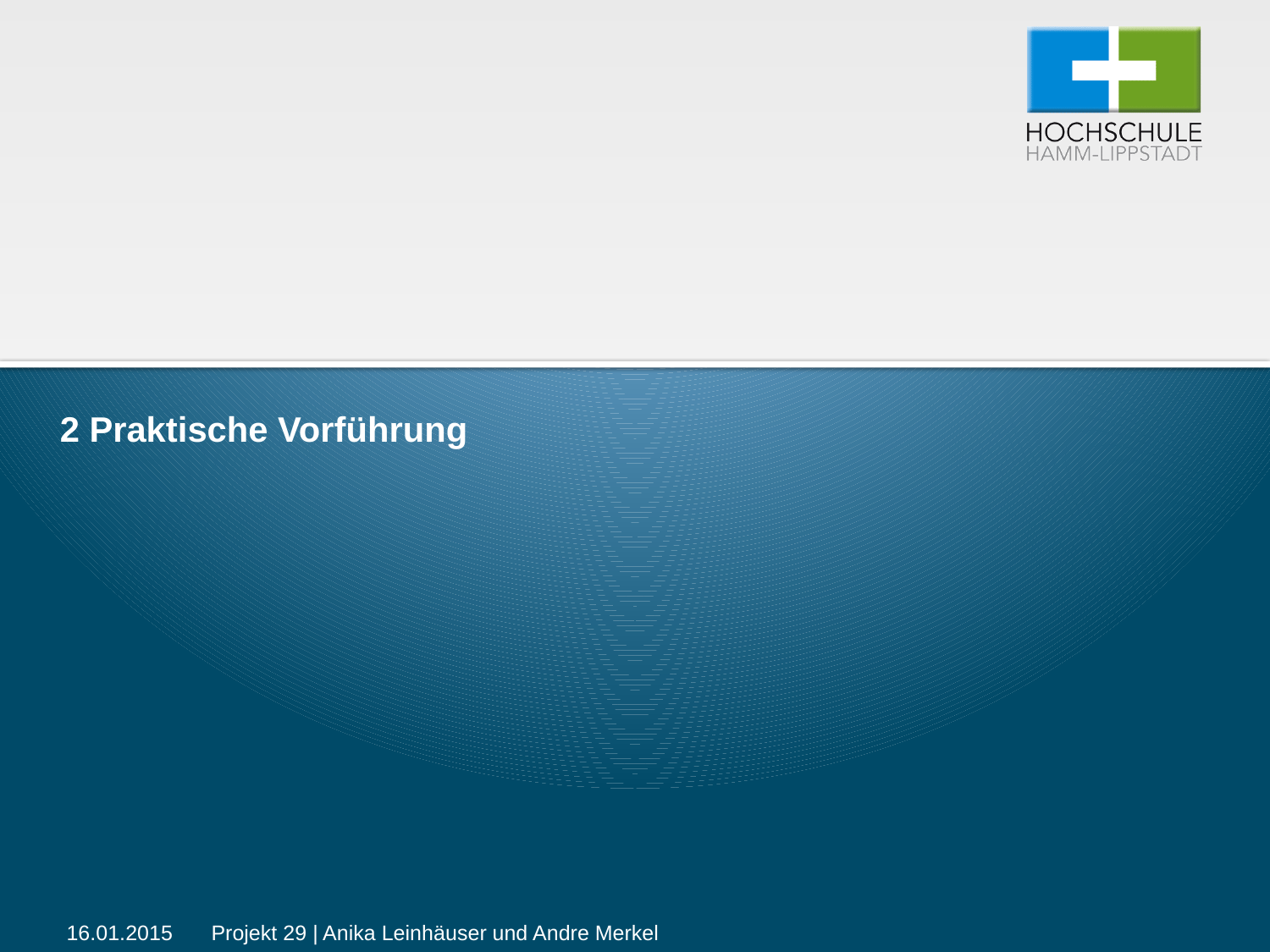

# 2 Praktische Vorführung
16.01.2015
Projekt 29 | Anika Leinhäuser und Andre Merkel